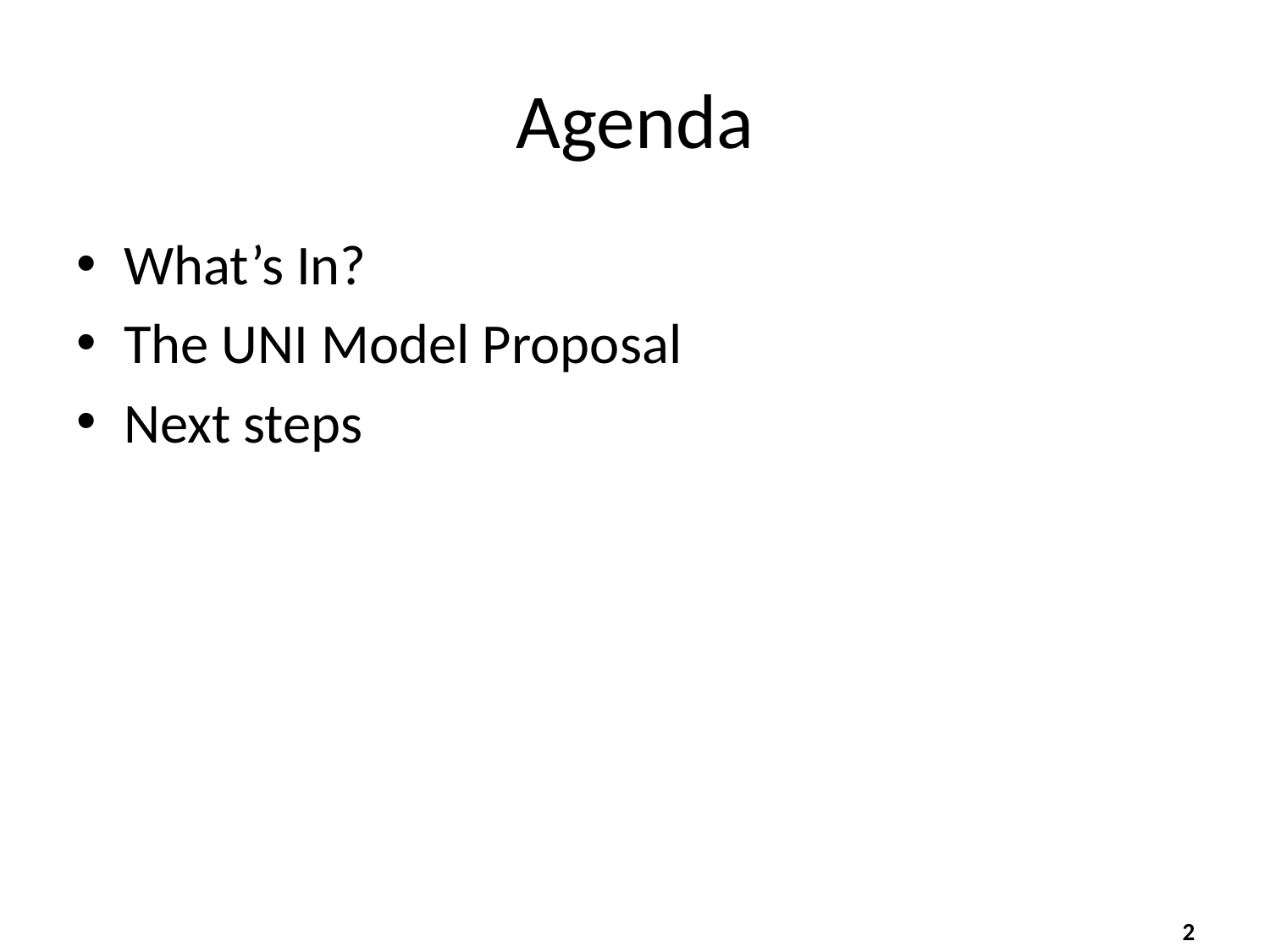

# Agenda
What’s In?
The UNI Model Proposal
Next steps